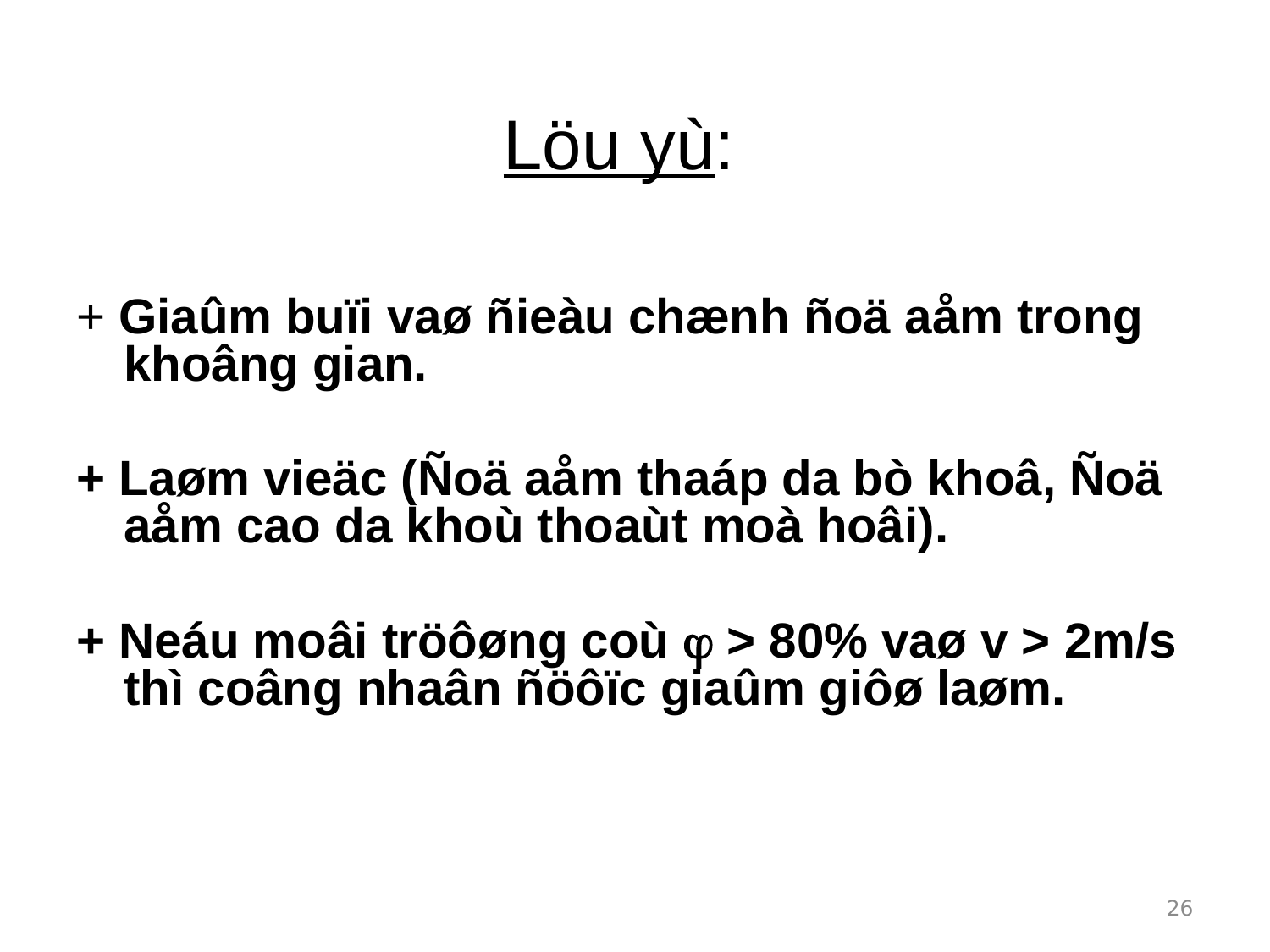

# Löu yù:

+ Giaûm buïi vaø ñieàu chænh ñoä aåm trong khoâng gian.

+ Laøm vieäc (Ñoä aåm thaáp da bò khoâ, Ñoä aåm cao da khoù thoaùt moà hoâi).

+ Neáu moâi tröôøng coù ϕ > 80% vaø v > 2m/s thì coâng nhaân ñöôïc giaûm giôø laøm.
26